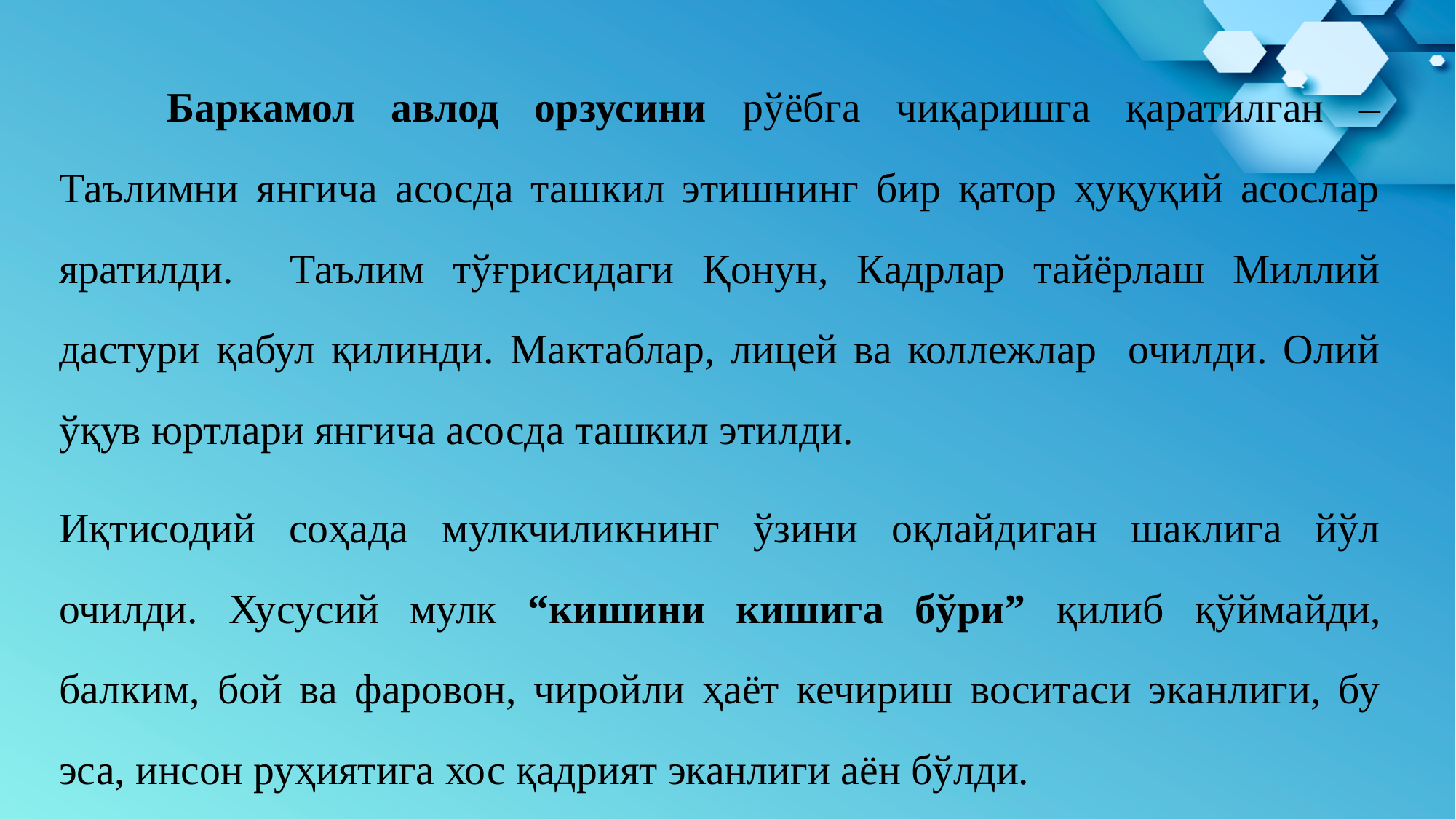

Баркамол авлод орзусини рўёбга чиқаришга қаратилган – Таълимни янгича асосда ташкил этишнинг бир қатор ҳуқуқий асослар яратилди.  Таълим тўғрисидаги Қонун, Кадрлар тайёрлаш Миллий дастури қабул қилинди. Мактаблар, лицей ва коллежлар  очилди. Олий ўқув юртлари янгича асосда ташкил этилди.
Иқтисодий соҳада мулкчиликнинг ўзини оқлайдиган шаклига йўл очилди. Хусусий мулк “кишини кишига бўри” қилиб қўймайди, балким, бой ва фаровон, чиройли ҳаёт кечириш воситаси эканлиги, бу эса, инсон руҳиятига хос қадрият эканлиги аён бўлди.